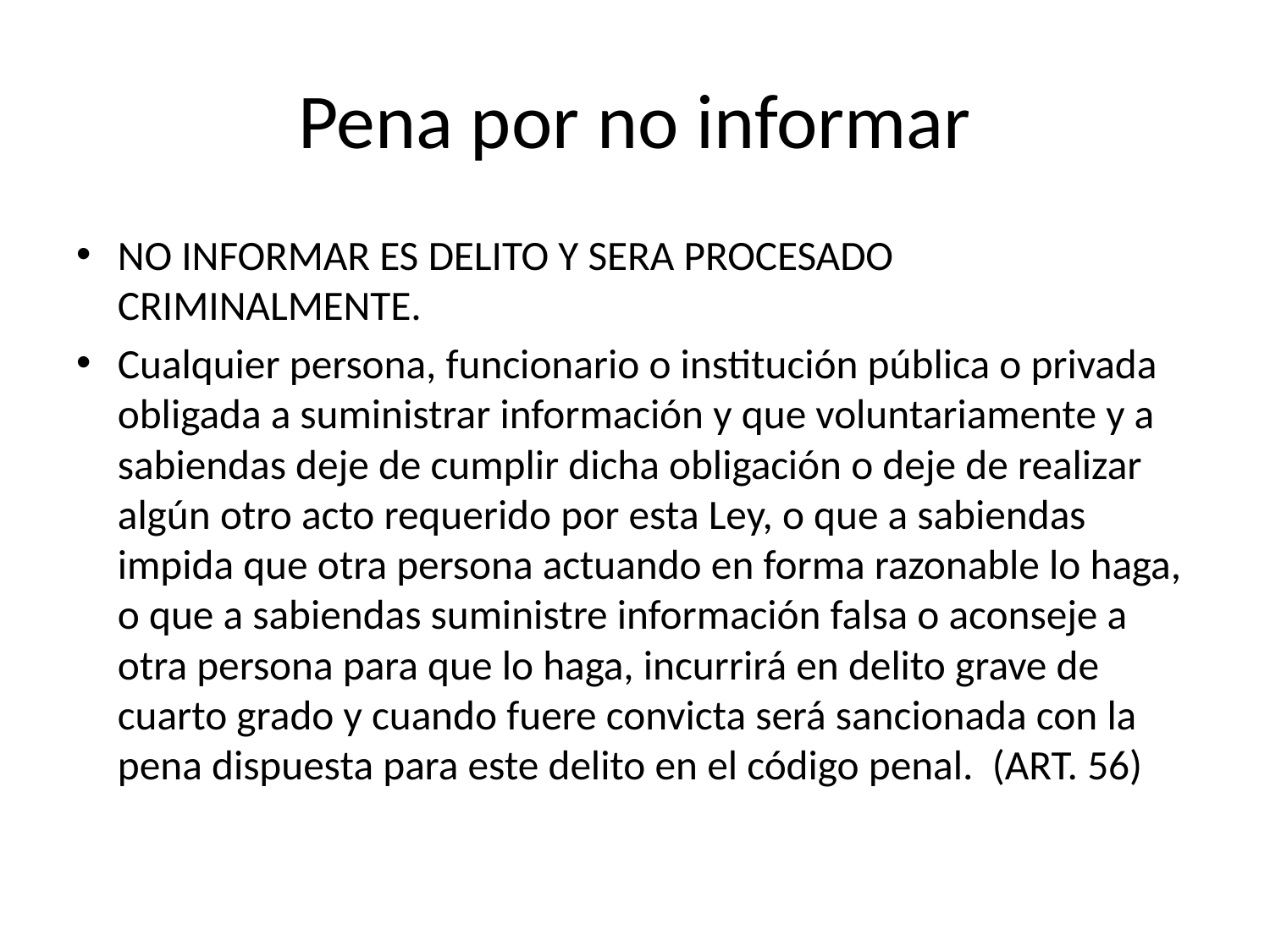

# Pena por no informar
NO INFORMAR ES DELITO Y SERA PROCESADO CRIMINALMENTE.
Cualquier persona, funcionario o institución pública o privada obligada a suministrar información y que voluntariamente y a sabiendas deje de cumplir dicha obligación o deje de realizar algún otro acto requerido por esta Ley, o que a sabiendas impida que otra persona actuando en forma razonable lo haga, o que a sabiendas suministre información falsa o aconseje a otra persona para que lo haga, incurrirá en delito grave de cuarto grado y cuando fuere convicta será sancionada con la pena dispuesta para este delito en el código penal.  (ART. 56)